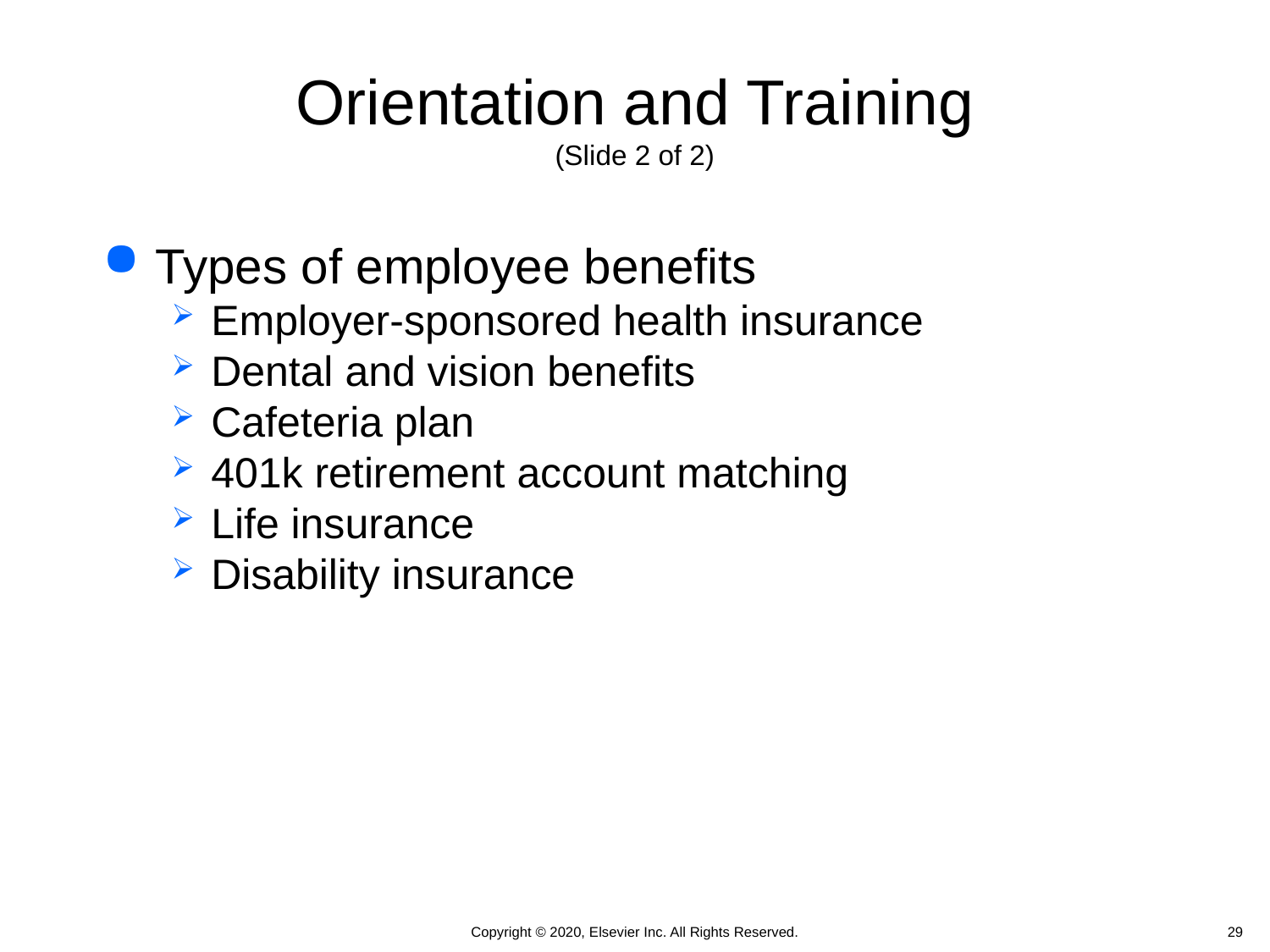

# Orientation and Training (Slide 2 of 2)
Types of employee benefits
Employer-sponsored health insurance
Dental and vision benefits
Cafeteria plan
401k retirement account matching
Life insurance
Disability insurance
 29